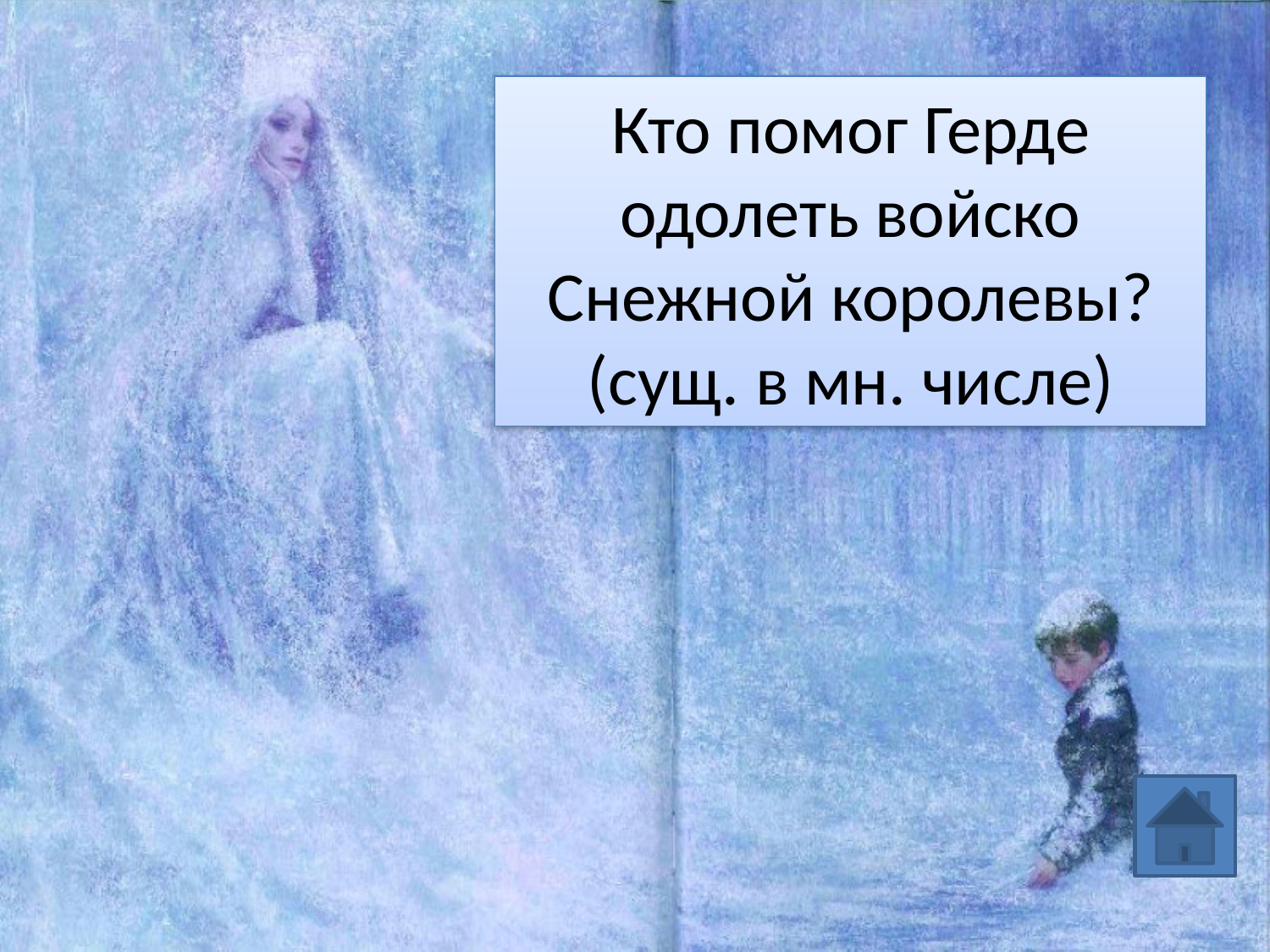

# Кто помог Герде одолеть войско Снежной королевы? (сущ. в мн. числе)